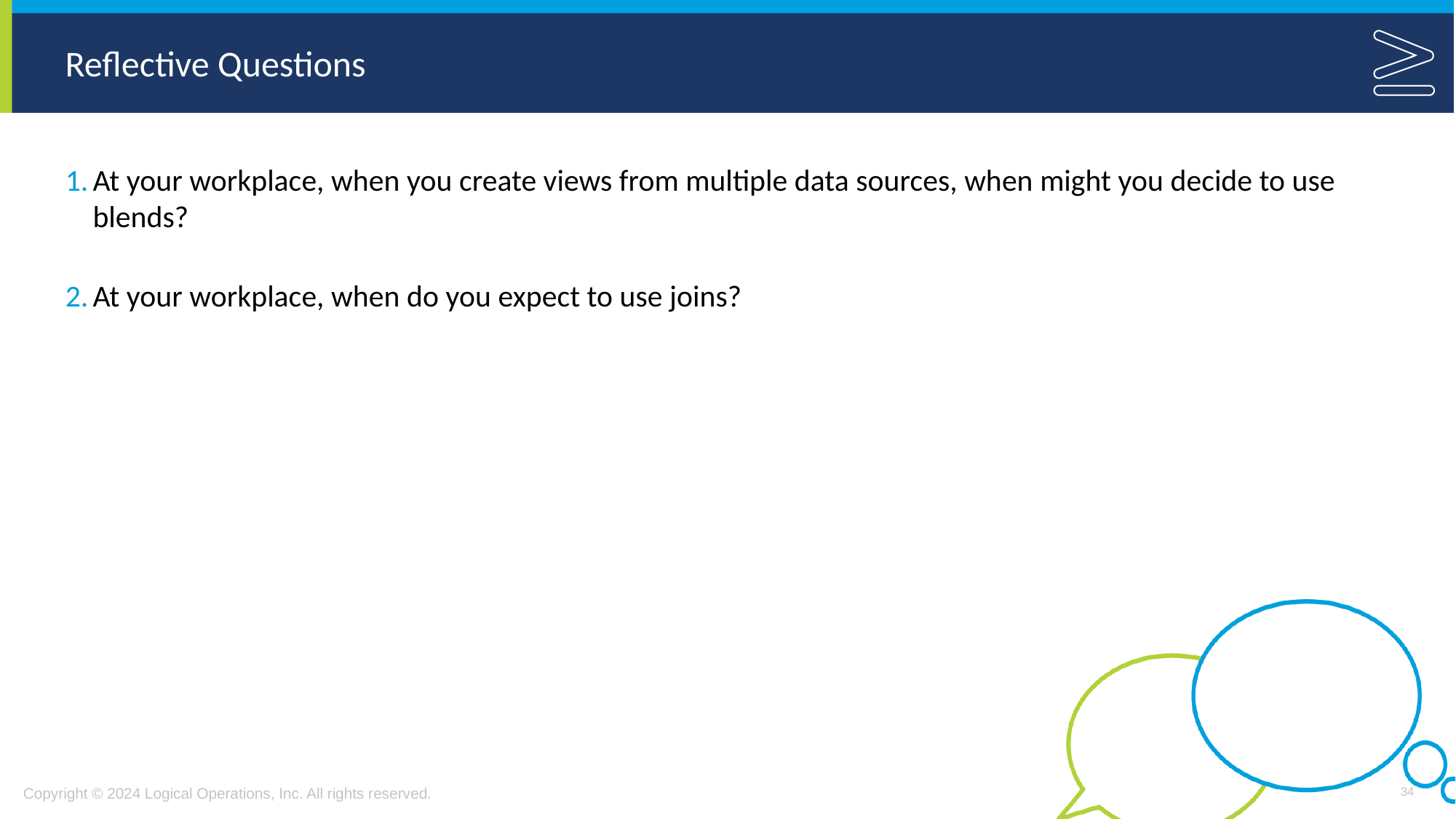

At your workplace, when you create views from multiple data sources, when might you decide to use blends?
At your workplace, when do you expect to use joins?
34